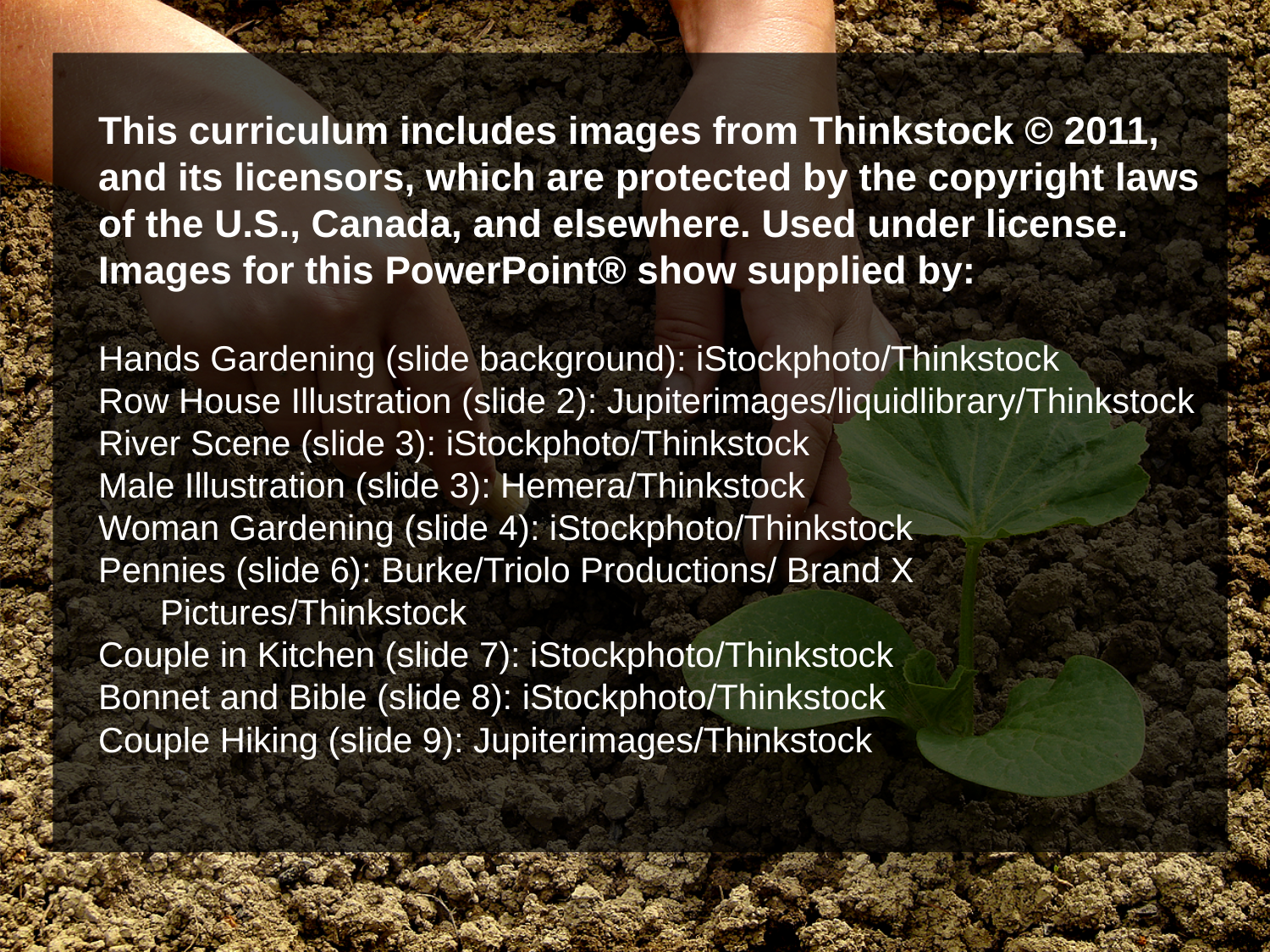

This curriculum includes images from Thinkstock © 2011, and its licensors, which are protected by the copyright laws of the U.S., Canada, and elsewhere. Used under license. Images for this PowerPoint® show supplied by:

Hands Gardening (slide background): iStockphoto/Thinkstock
Row House Illustration (slide 2): Jupiterimages/liquidlibrary/Thinkstock
River Scene (slide 3): iStockphoto/Thinkstock
Male Illustration (slide 3): Hemera/Thinkstock
Woman Gardening (slide 4): iStockphoto/Thinkstock
Pennies (slide 6): Burke/Triolo Productions/ Brand X Pictures/Thinkstock
Couple in Kitchen (slide 7): iStockphoto/Thinkstock
Bonnet and Bible (slide 8): iStockphoto/Thinkstock
Couple Hiking (slide 9): Jupiterimages/Thinkstock